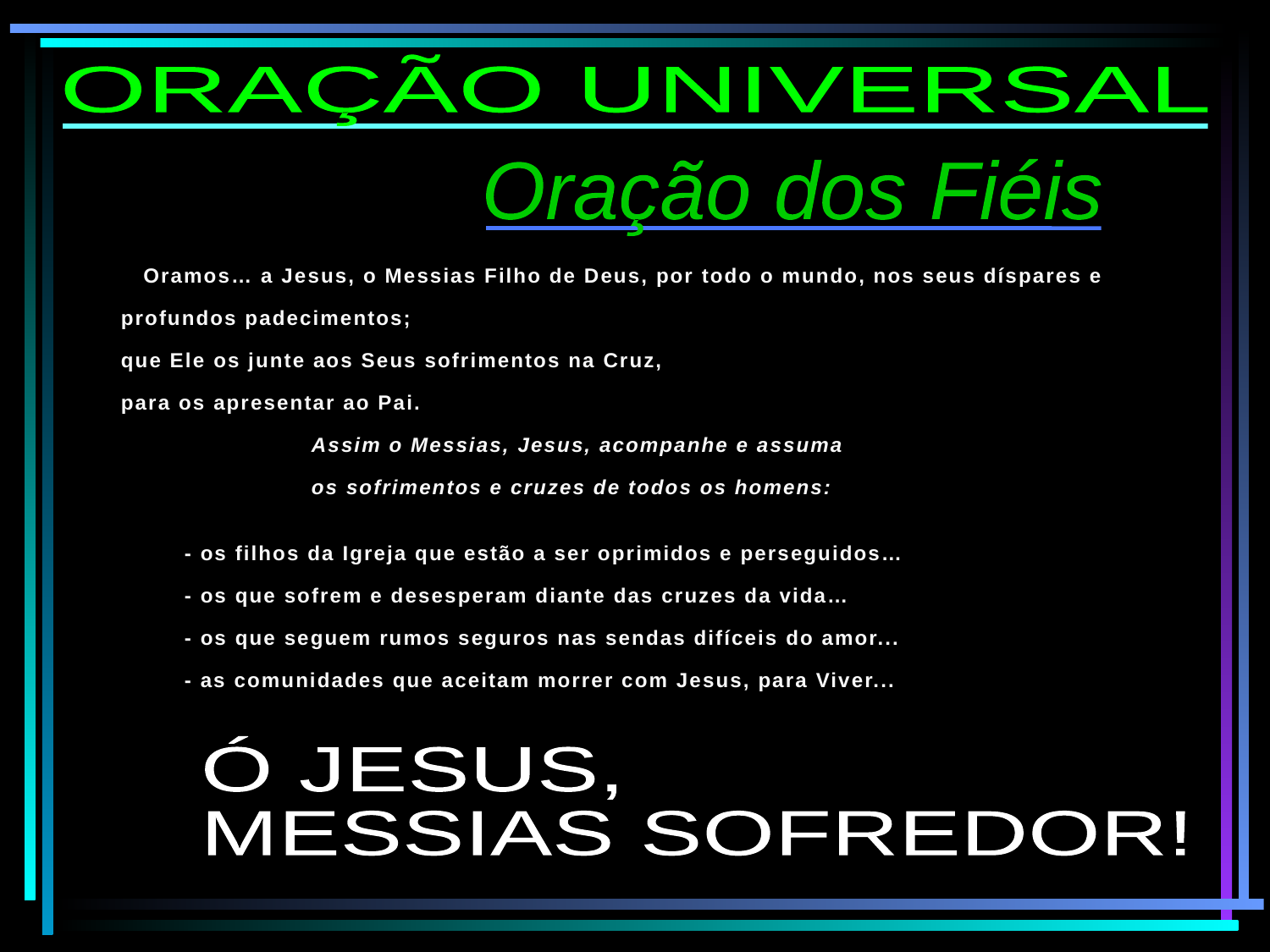

ORAÇÃO UNIVERSAL

Oração dos Fiéis

   Oramos… a Jesus, o Messias Filho de Deus, por todo o mundo, nos seus díspares e profundos padecimentos;
que Ele os junte aos Seus sofrimentos na Cruz,
para os apresentar ao Pai.
Assim o Messias, Jesus, acompanhe e assuma
os sofrimentos e cruzes de todos os homens:

- os filhos da Igreja que estão a ser oprimidos e perseguidos…
- os que sofrem e desesperam diante das cruzes da vida…
- os que seguem rumos seguros nas sendas difíceis do amor...
- as comunidades que aceitam morrer com Jesus, para Viver...
Ó JESUS,
MESSIAS SOFREDOR!